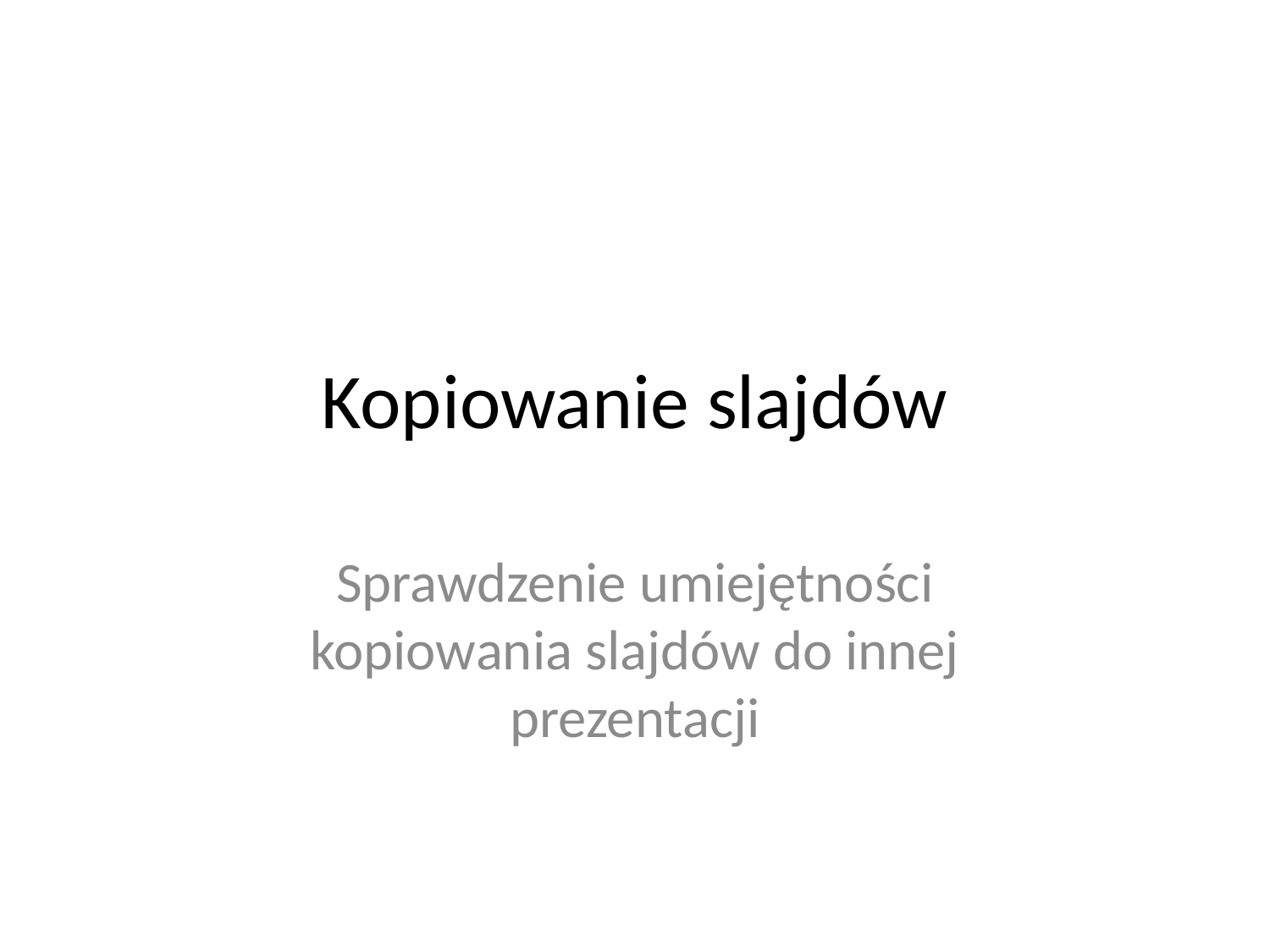

# Kopiowanie slajdów
Sprawdzenie umiejętności kopiowania slajdów do innej prezentacji